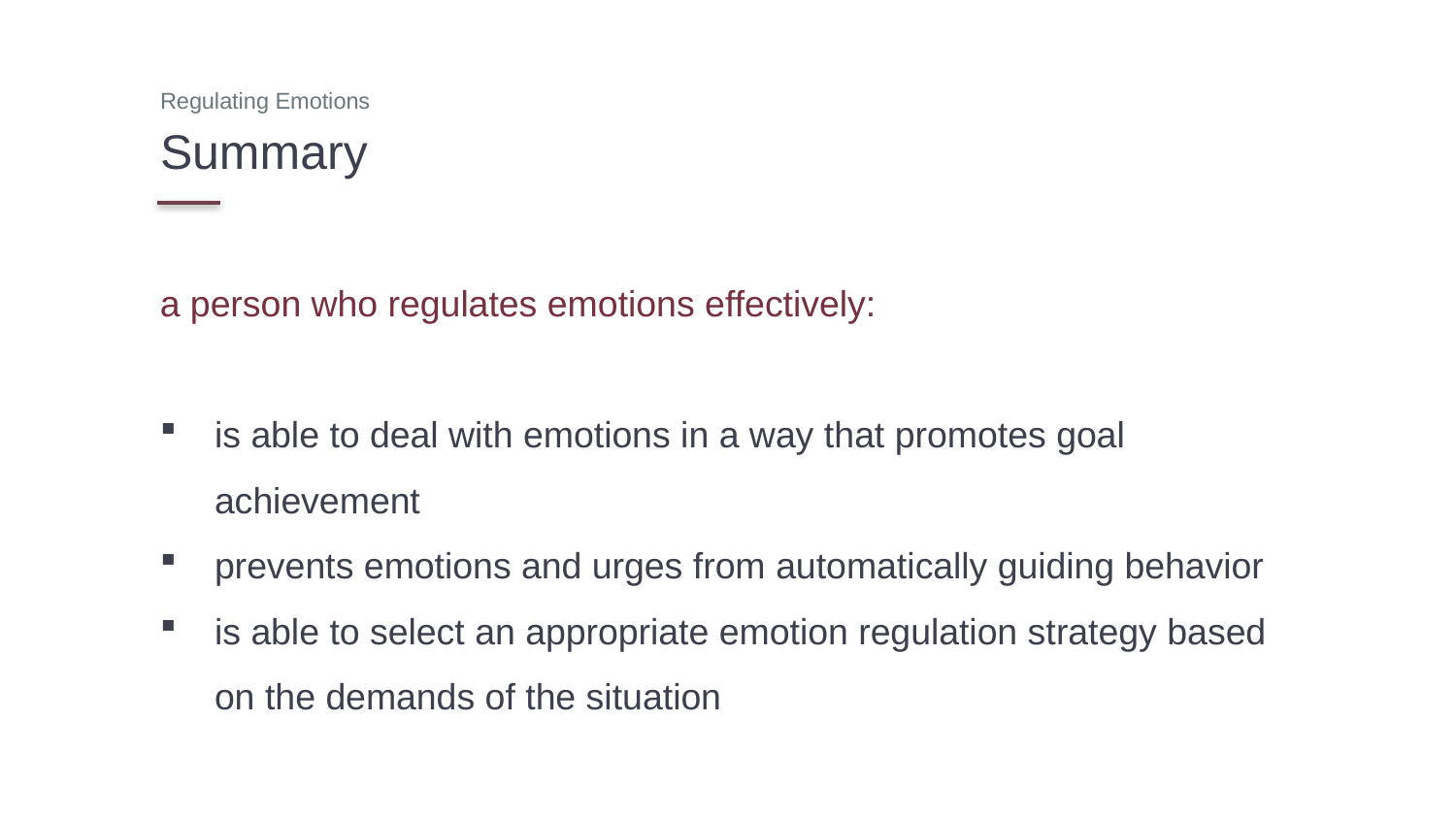

Regulating Emotions
# Summary
a person who regulates emotions effectively:

is able to deal with emotions in a way that promotes goal achievement
prevents emotions and urges from automatically guiding behavior
is able to select an appropriate emotion regulation strategy based on the demands of the situation